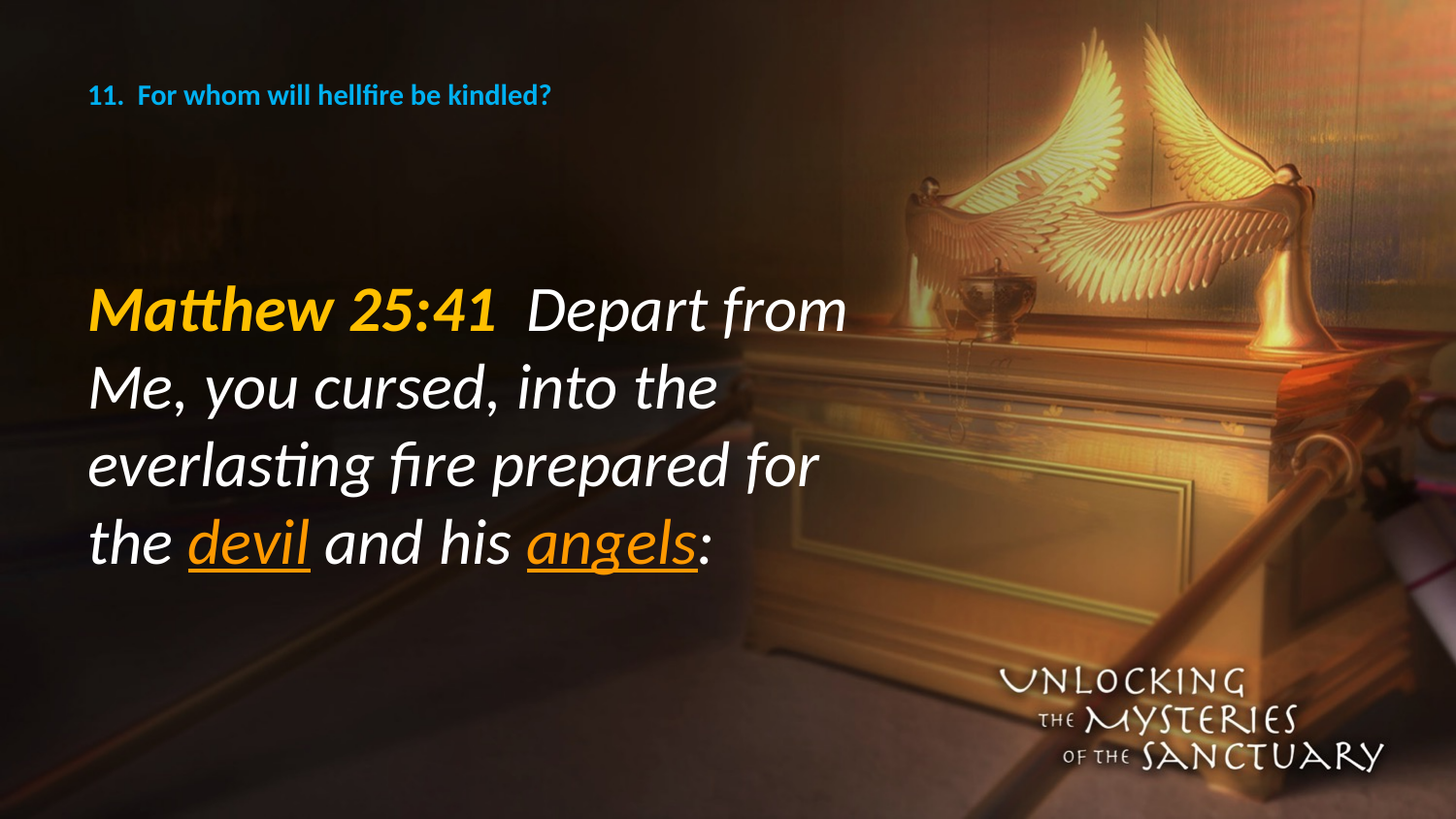

# 11.  For whom will hellfire be kindled?

Matthew 25:41  Depart from Me, you cursed, into the everlasting fire prepared for the devil and his angels: